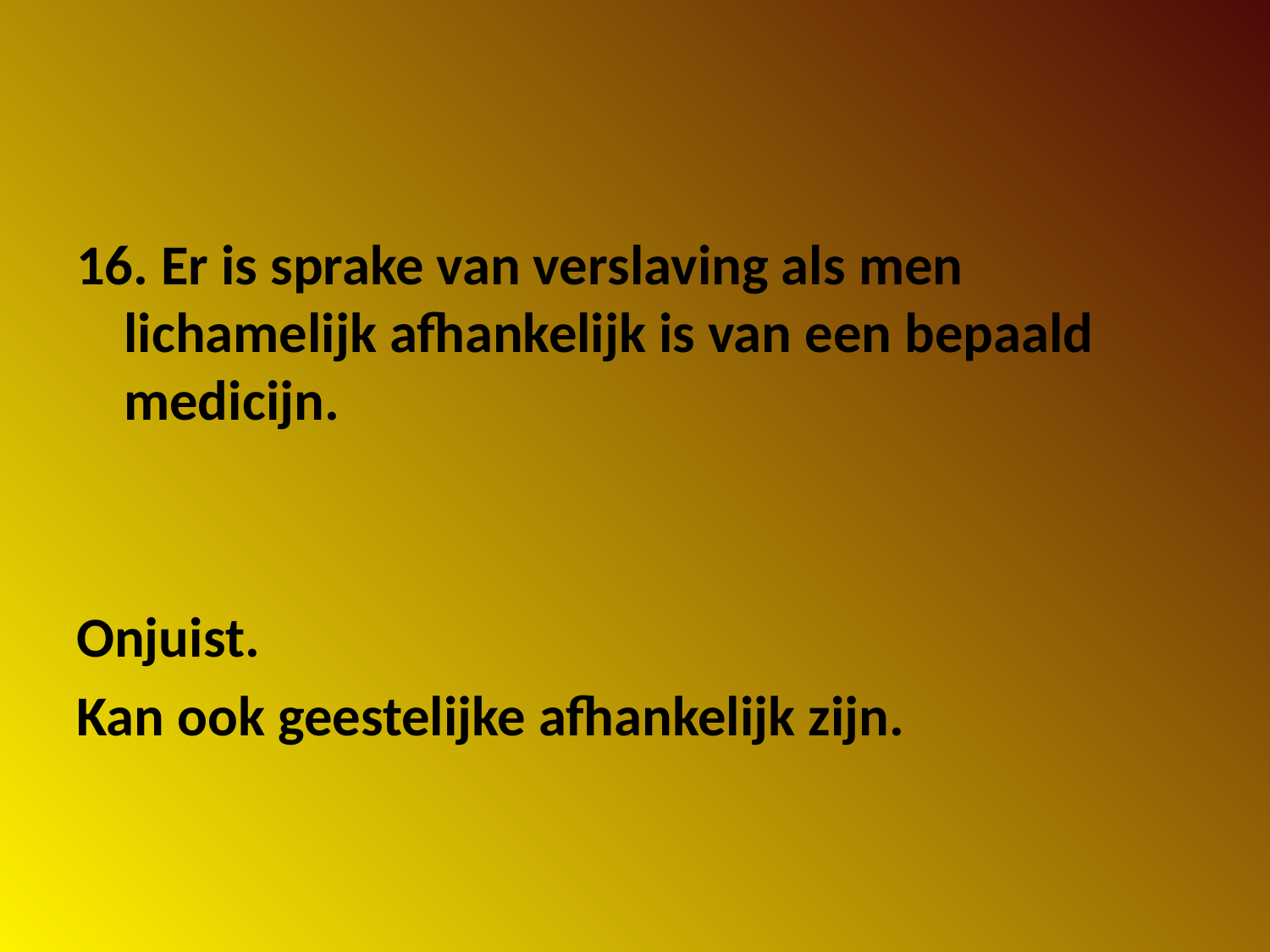

#
16. Er is sprake van verslaving als men lichamelijk afhankelijk is van een bepaald medicijn.

Onjuist.
Kan ook geestelijke afhankelijk zijn.